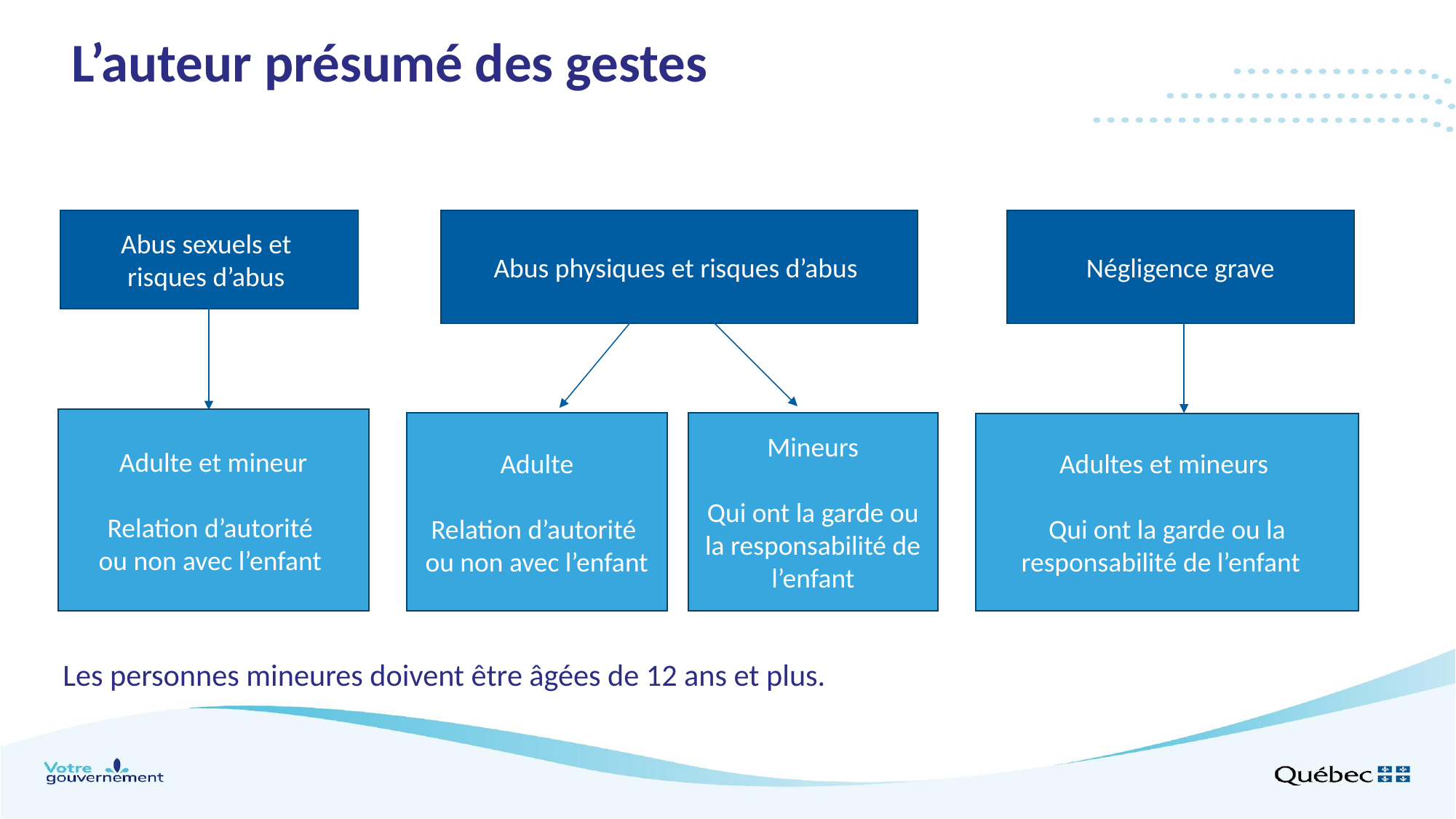

# L’auteur présumé des gestes

Les personnes mineures doivent être âgées de 12 ans et plus.

Abus physiques et risques d’abus
Abus sexuels et
risques d’abus
Négligence grave
Adulte et mineur

Relation d’autorité
ou non avec l’enfant
Adulte

Relation d’autorité
ou non avec l’enfant
Mineurs

Qui ont la garde ou la responsabilité de l’enfant
Adultes et mineurs

Qui ont la garde ou la responsabilité de l’enfant